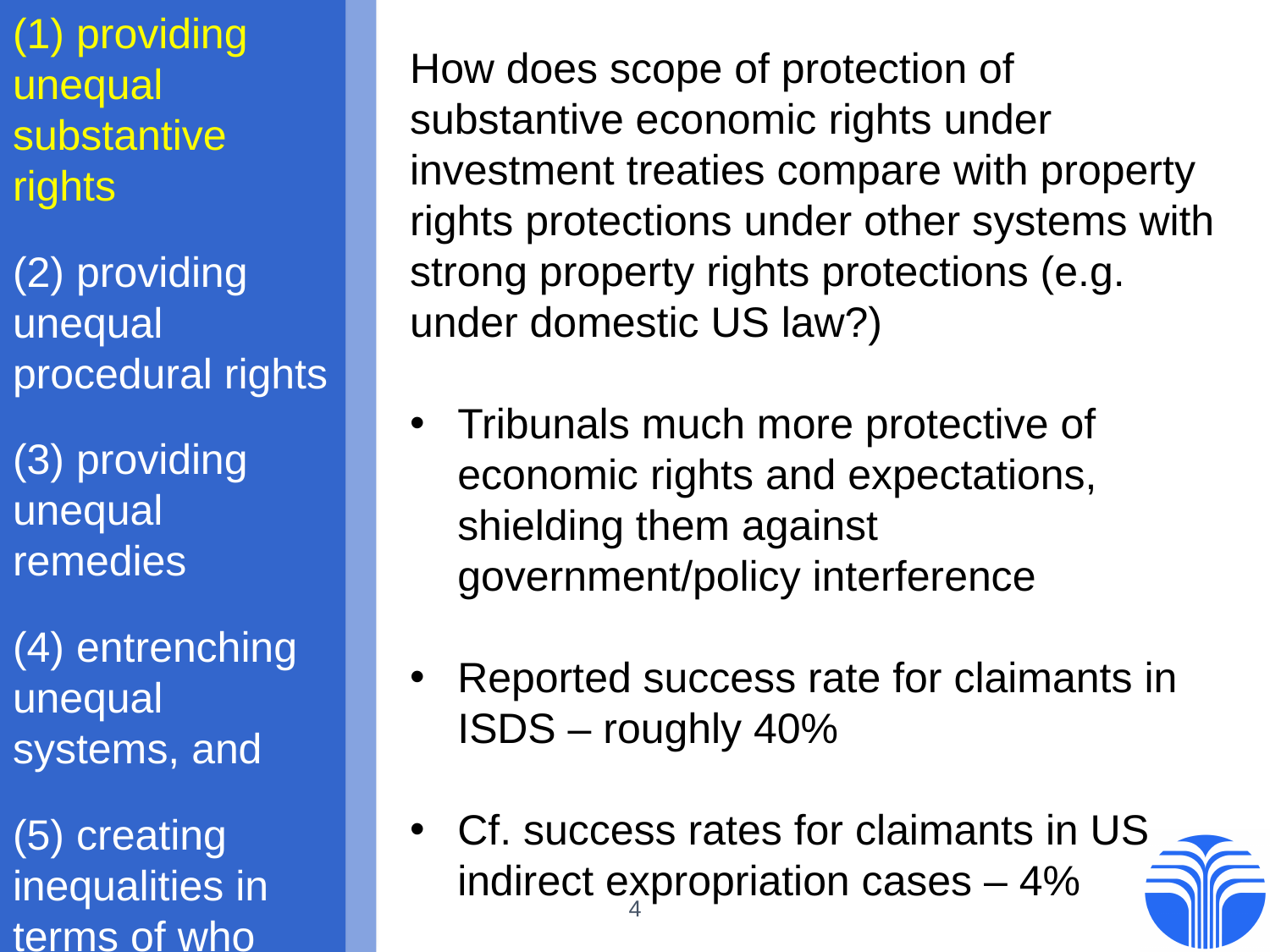

(1) providing unequal substantive rights
(2) providing unequal procedural rights
(3) providing unequal remedies
(4) entrenching unequal systems, and
(5) creating inequalities in terms of who writes the rules

How does scope of protection of substantive economic rights under investment treaties compare with property rights protections under other systems with strong property rights protections (e.g. under domestic US law?)

Tribunals much more protective of economic rights and expectations, shielding them against government/policy interference
Reported success rate for claimants in ISDS – roughly 40%
Cf. success rates for claimants in US indirect expropriation cases – 4%

4